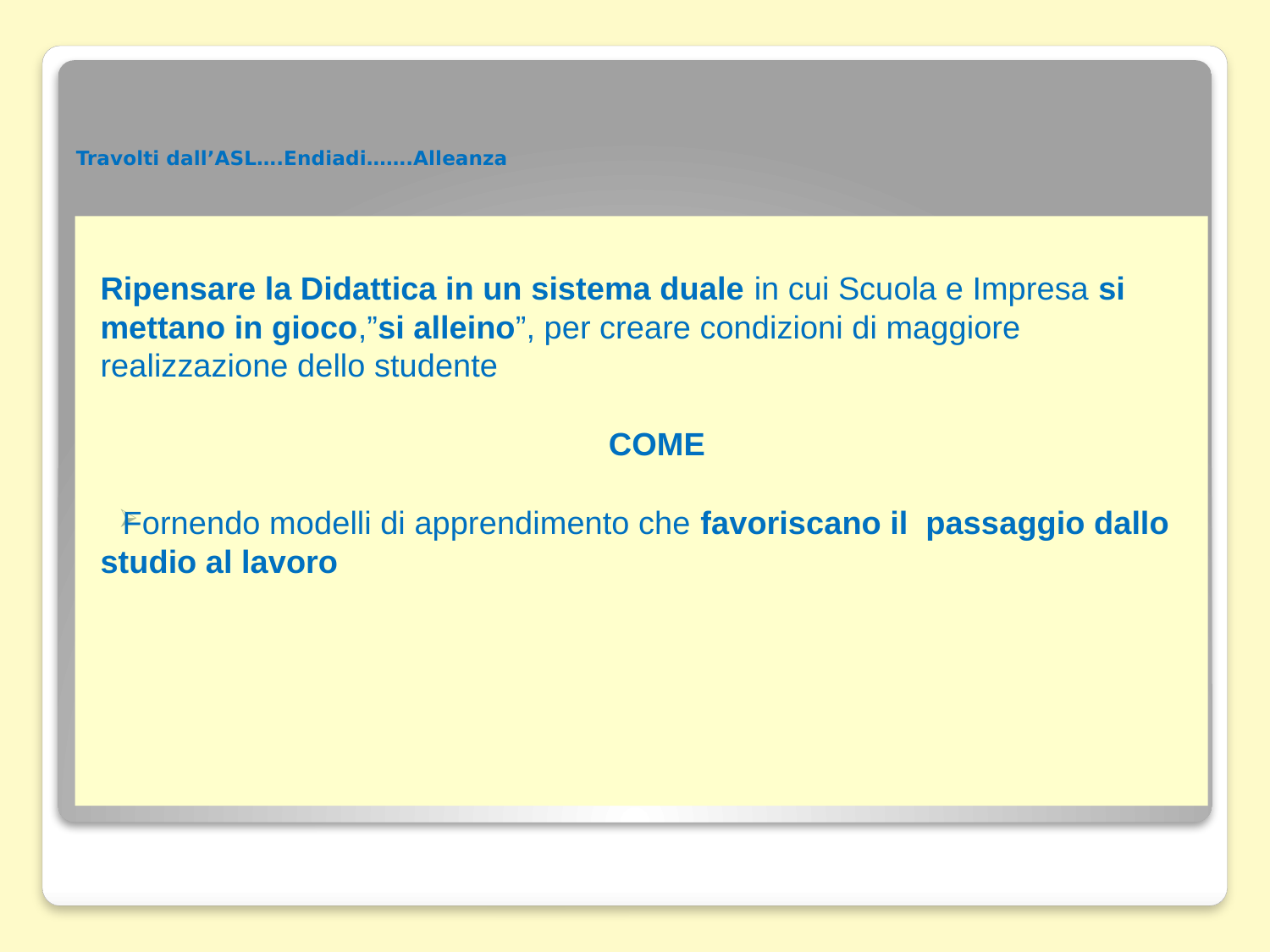

# Travolti dall’ASL….Endiadi…….Alleanza

Ripensare la Didattica in un sistema duale in cui Scuola e Impresa si mettano in gioco,”si alleino”, per creare condizioni di maggiore realizzazione dello studente

COME

Fornendo modelli di apprendimento che favoriscano il  passaggio dallo studio al lavoro